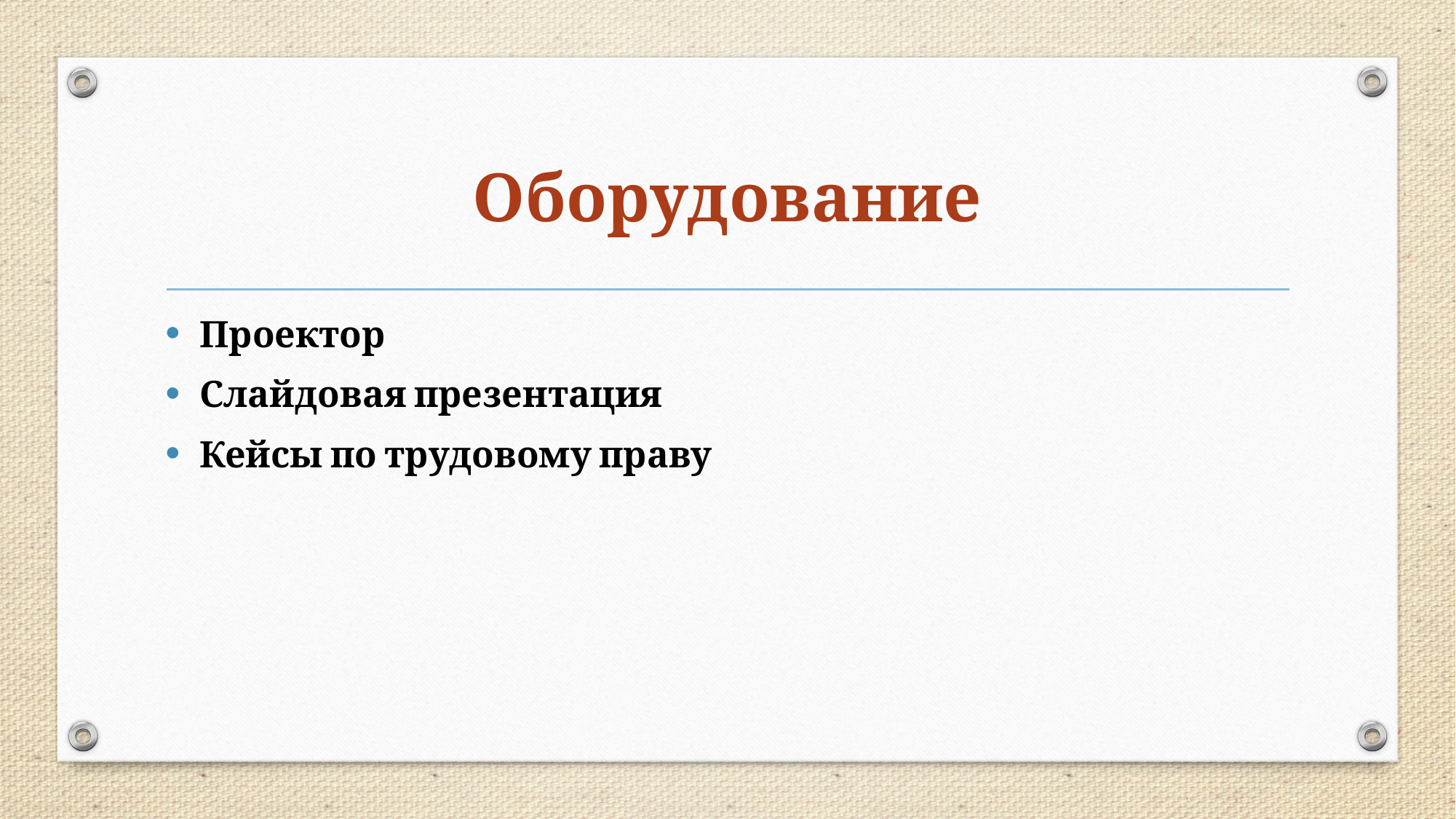

# Оборудование
Проектор
Слайдовая презентация
Кейсы по трудовому праву